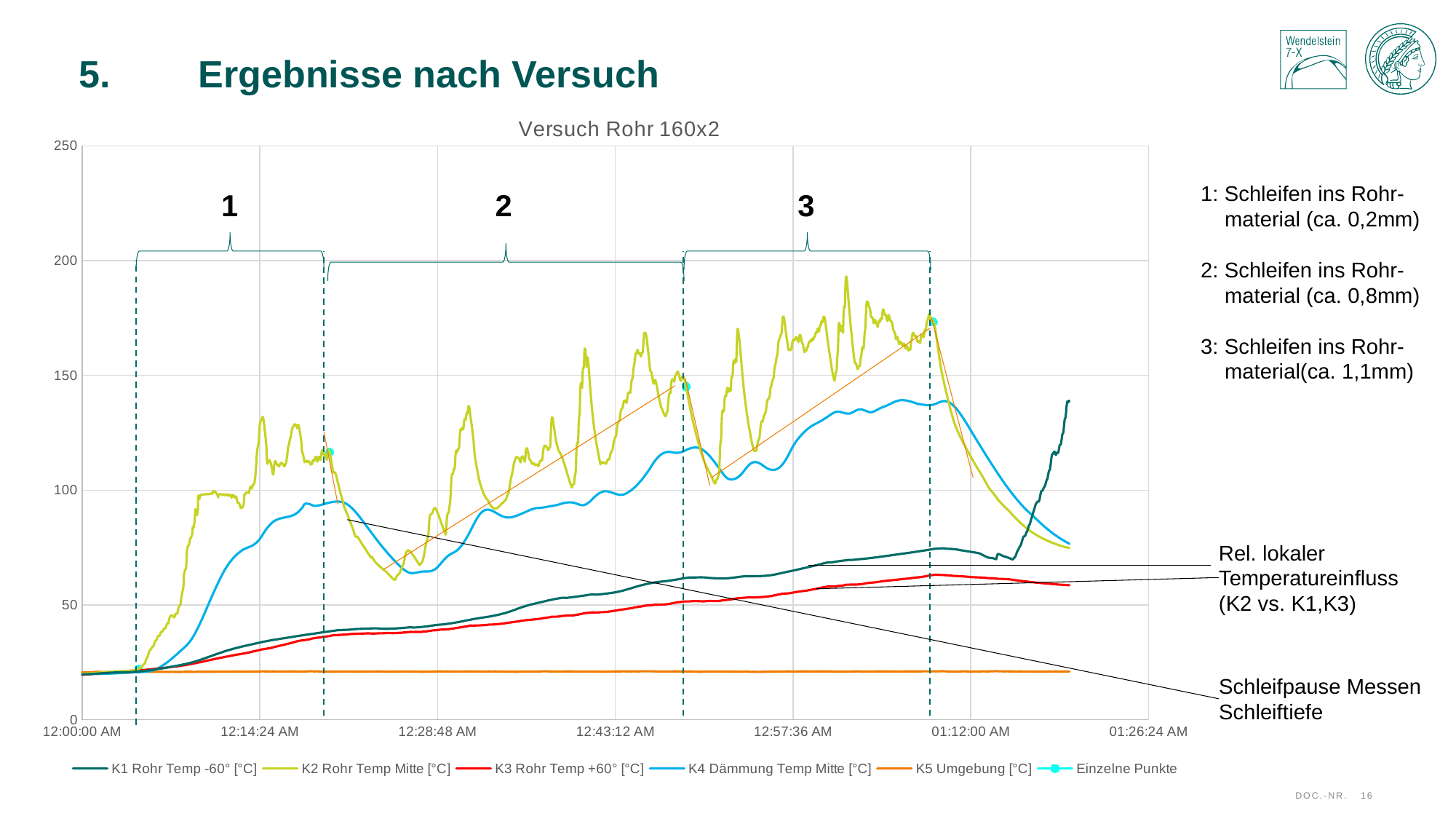

# 5.	 Ergebnisse nach Versuch

### Chart: Versuch Rohr 160x2

| Category | K1 Rohr Temp -60° [°C] | K2 Rohr Temp Mitte [°C] | K3 Rohr Temp +60° [°C] | K4 Dämmung Temp Mitte [°C] | K5 Umgebung [°C] | Einzelne Punkte |
|---|---|---|---|---|---|---|
1: Schleifen ins Rohr-
    material (ca. 0,2mm)

2: Schleifen ins Rohr-
    material (ca. 0,8mm)

3: Schleifen ins Rohr-
    material(ca. 1,1mm)
1
2
3
Rel. lokaler
Temperatureinfluss
(K2 vs. K1,K3)
Schleifpause Messen
Schleiftiefe
Doc.-Nr.
16